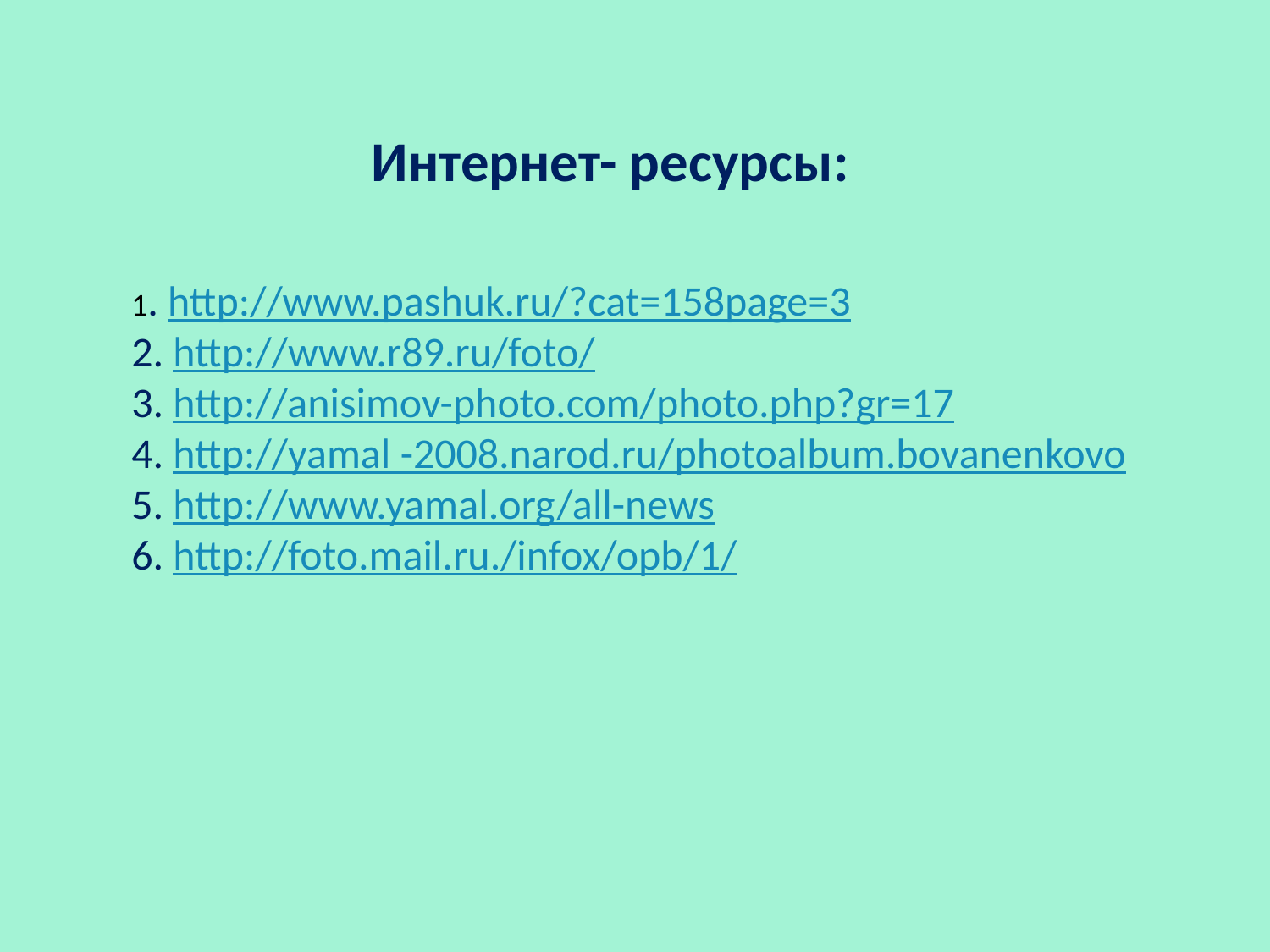

Интернет- ресурсы:
1. http://www.pashuk.ru/?cat=158page=3
2. http://www.r89.ru/foto/
3. http://anisimov-photo.com/photo.php?gr=17
4. http://yamal -2008.narod.ru/photoalbum.bovanenkovo
5. http://www.yamal.org/all-news
6. http://foto.mail.ru./infox/opb/1/